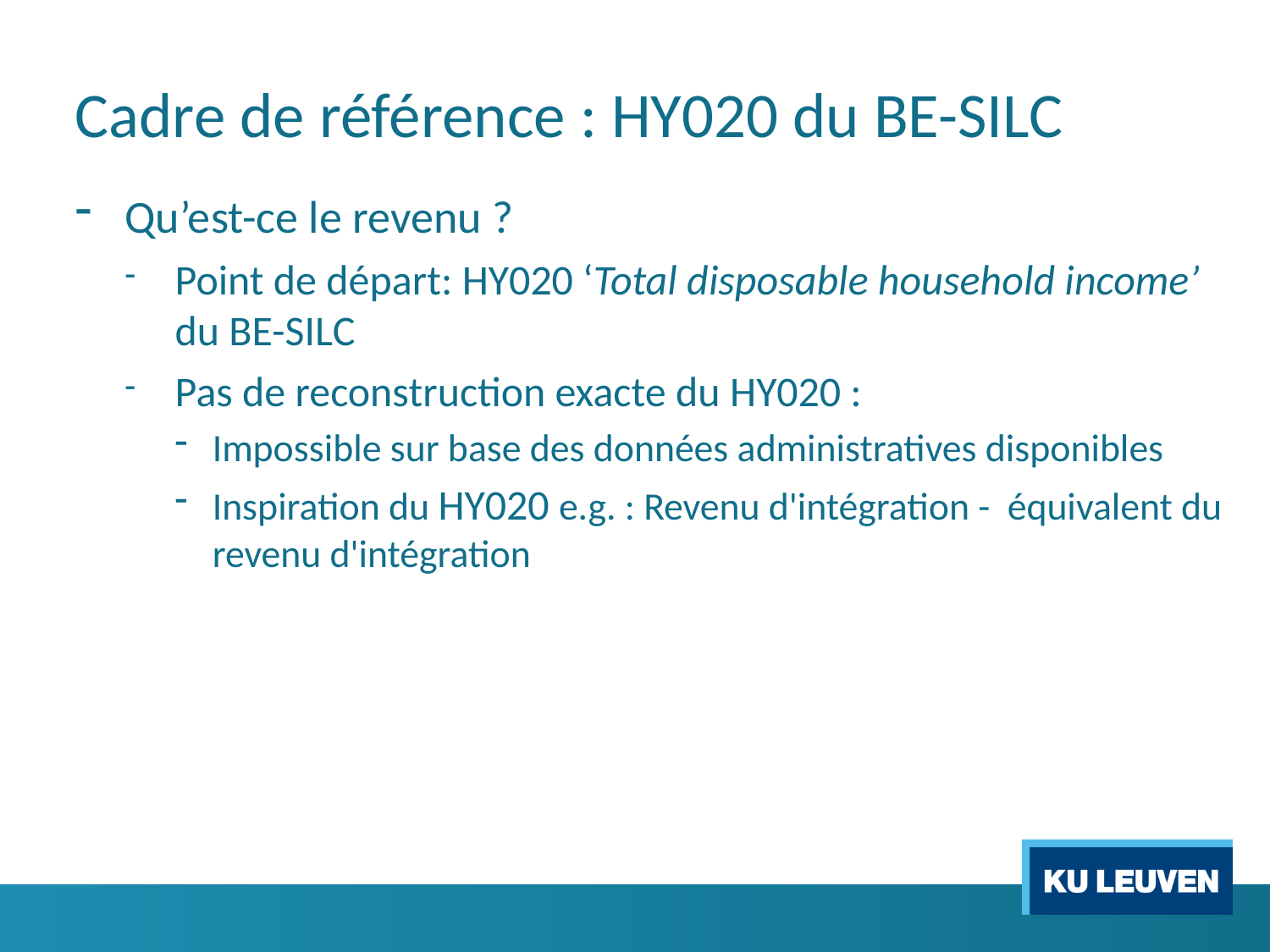

# Cadre de référence : HY020 du BE-SILC
Qu’est-ce le revenu ?
Point de départ: HY020 ‘Total disposable household income’ du BE-SILC
Pas de reconstruction exacte du HY020 :
Impossible sur base des données administratives disponibles
Inspiration du HY020 e.g. : Revenu d'intégration -  équivalent du revenu d'intégration